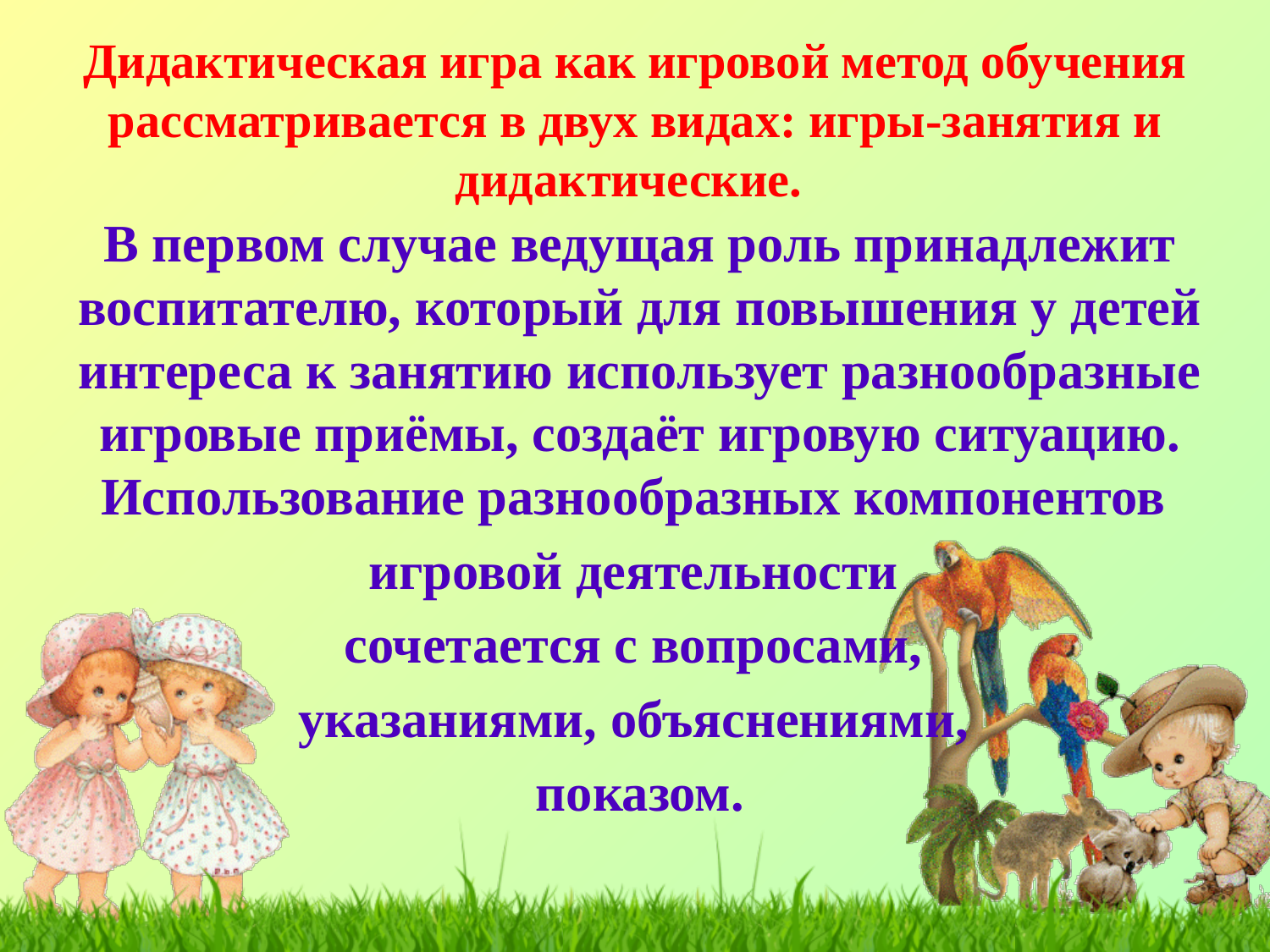

# Дидактическая игра как игровой метод обучения рассматривается в двух видах: игры-занятия и дидактические.
В первом случае ведущая роль принадлежит воспитателю, который для повышения у детей интереса к занятию использует разнообразные игровые приёмы, создаёт игровую ситуацию. Использование разнообразных компонентов
игровой деятельности
сочетается с вопросами,
указаниями, объяснениями,
показом.